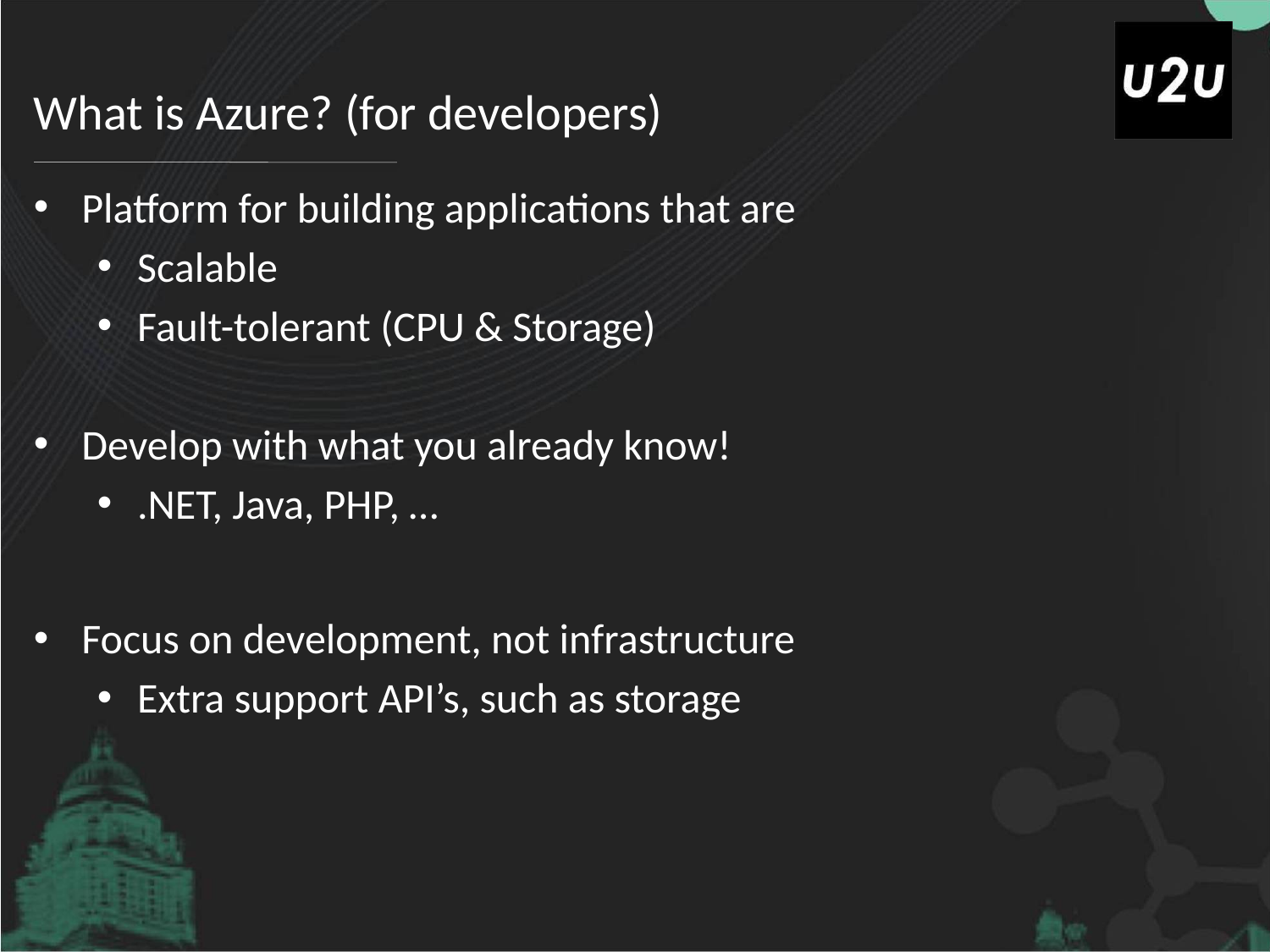

# What is Azure? (for developers)
Platform for building applications that are
Scalable
Fault-tolerant (CPU & Storage)

Develop with what you already know!
.NET, Java, PHP, …

Focus on development, not infrastructure
Extra support API’s, such as storage